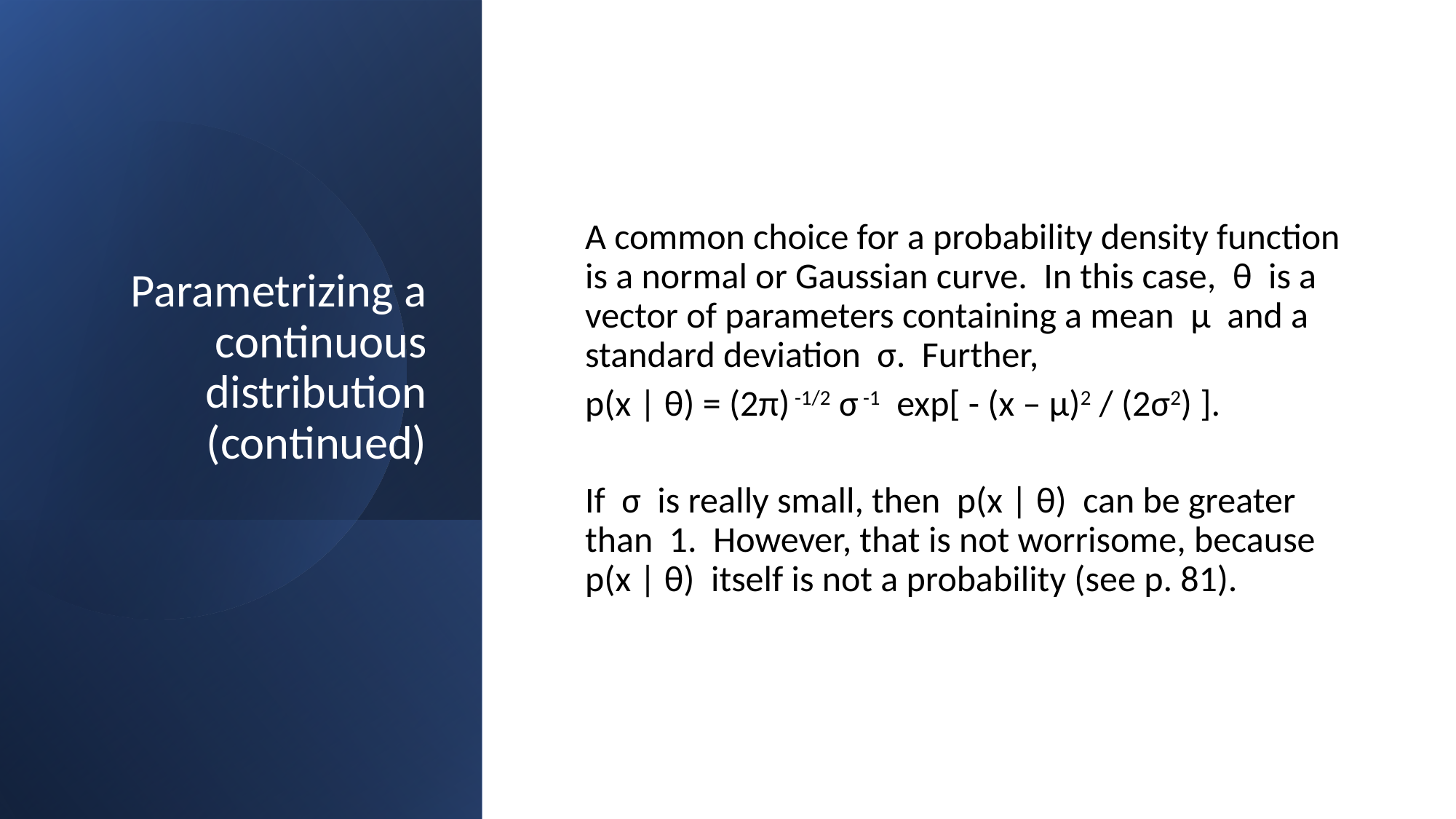

# Parametrizing a continuous distribution (continued)
A common choice for a probability density function is a normal or Gaussian curve.  In this case,  θ  is a vector of parameters containing a mean  μ  and a standard deviation  σ.  Further,
p(x | θ) = (2π) -1/2 σ -1  exp[ - (x – μ)2 / (2σ2) ].

If  σ  is really small, then  p(x | θ)  can be greater than  1.  However, that is not worrisome, because p(x | θ)  itself is not a probability (see p. 81).